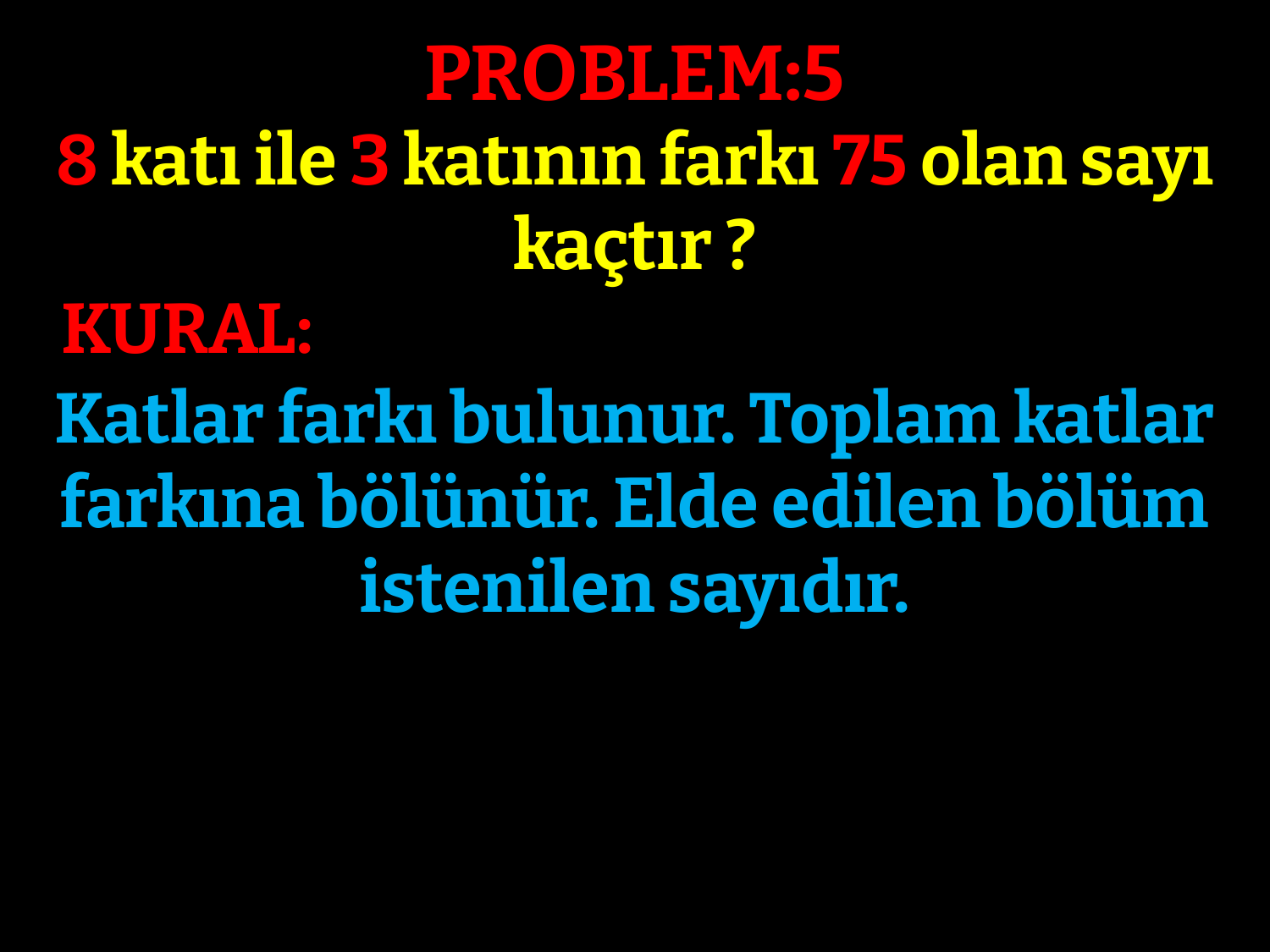

PROBLEM:5
8 katı ile 3 katının farkı 75 olan sayı kaçtır ?
KURAL:
#
Katlar farkı bulunur. Toplam katlar farkına bölünür. Elde edilen bölüm istenilen sayıdır.